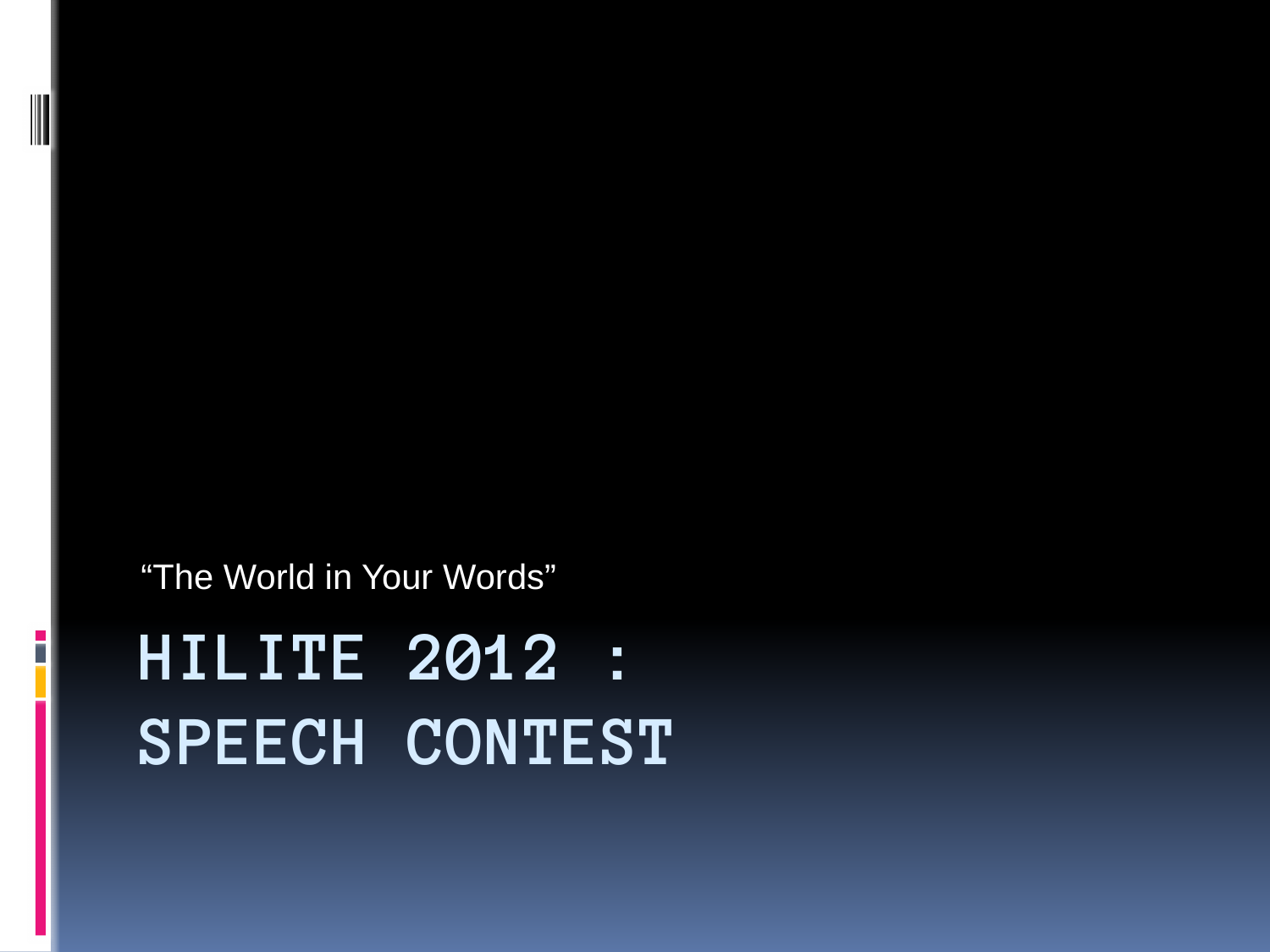

“The World in Your Words”
# HILITE 2012 : SPEECH CONTEST